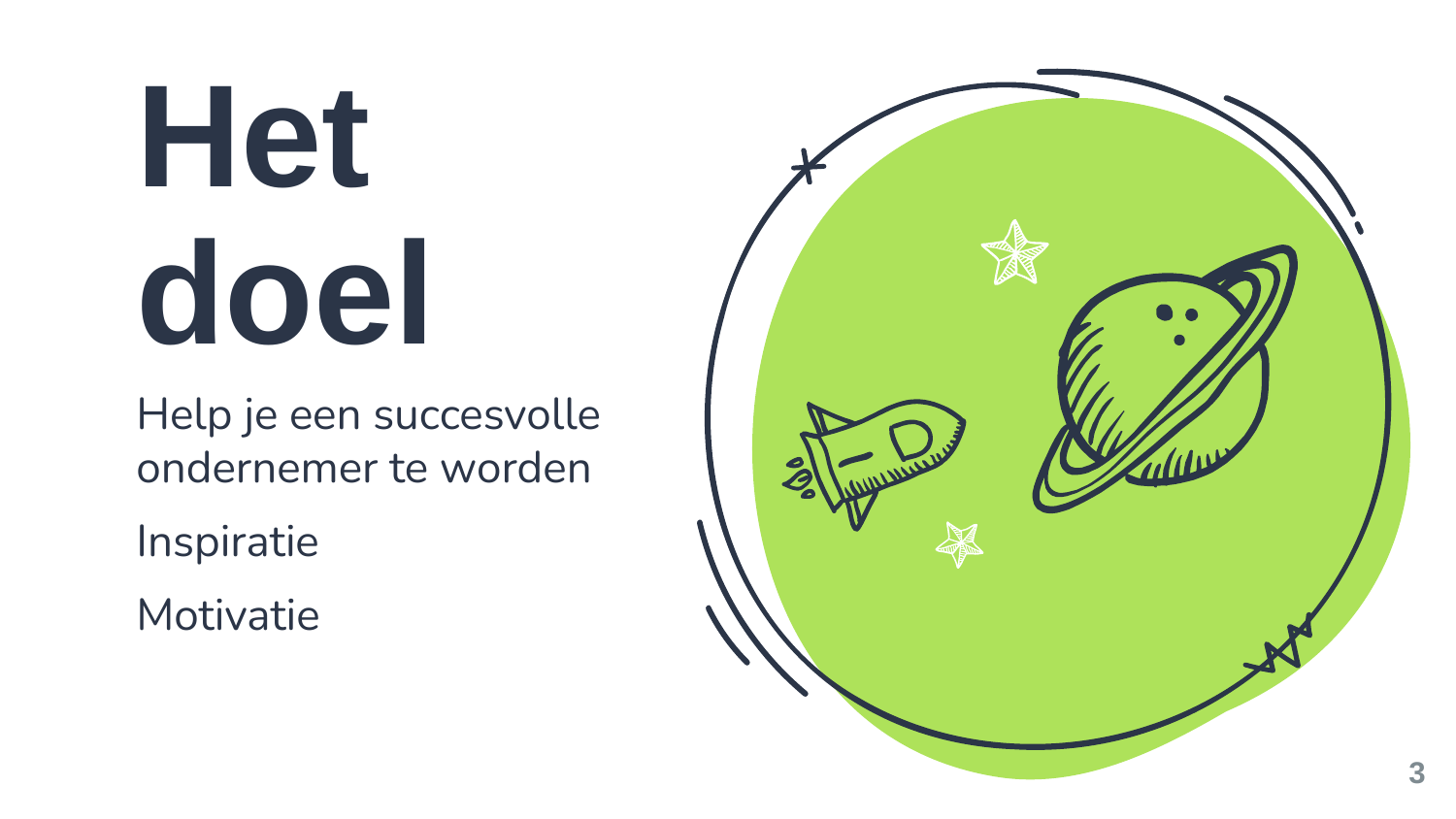

Het doel

Help je een succesvolle ondernemer te worden
Inspiratie
Motivatie

3